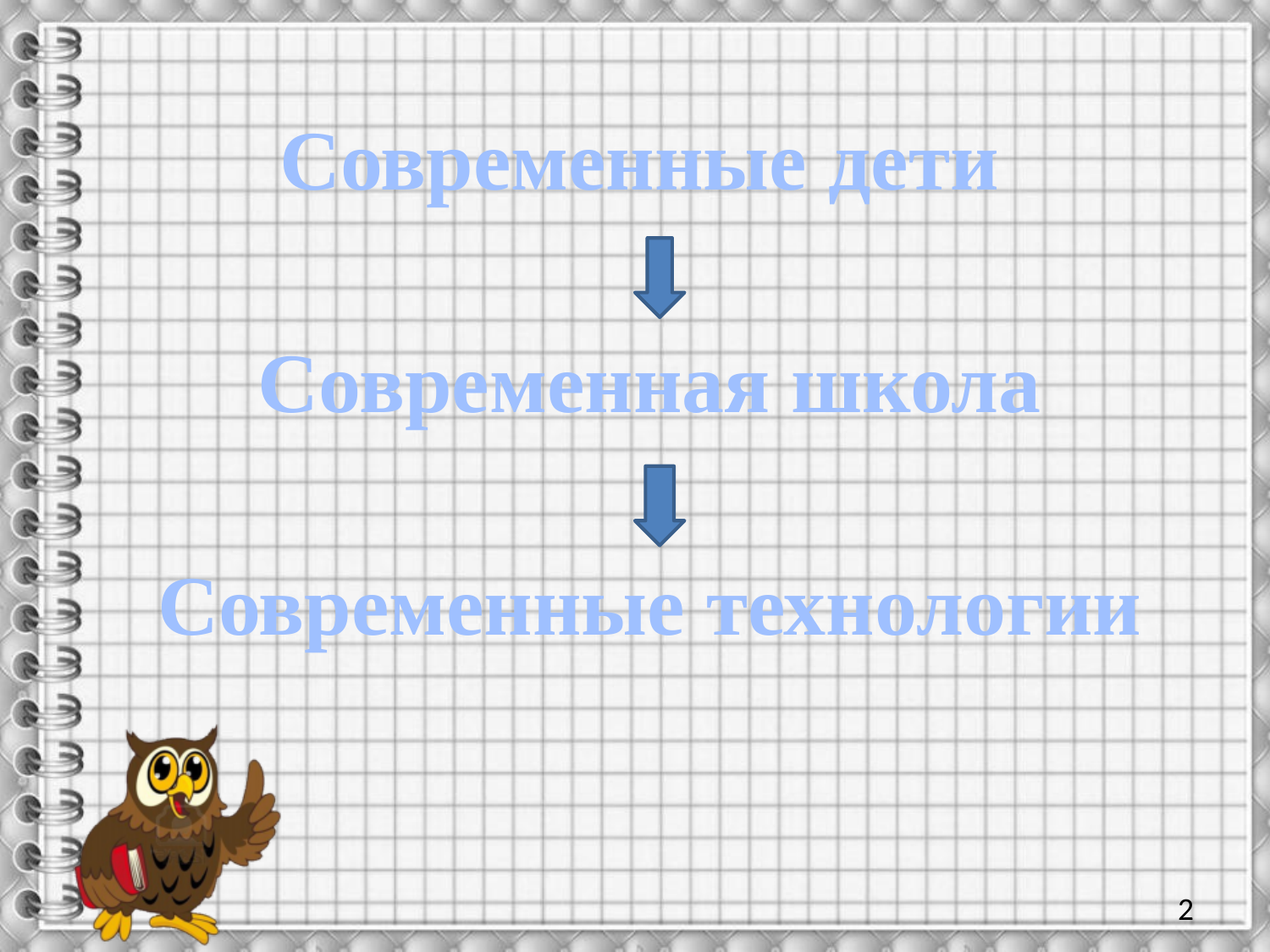

Современные дети

Современная школа

Современные технологии

2